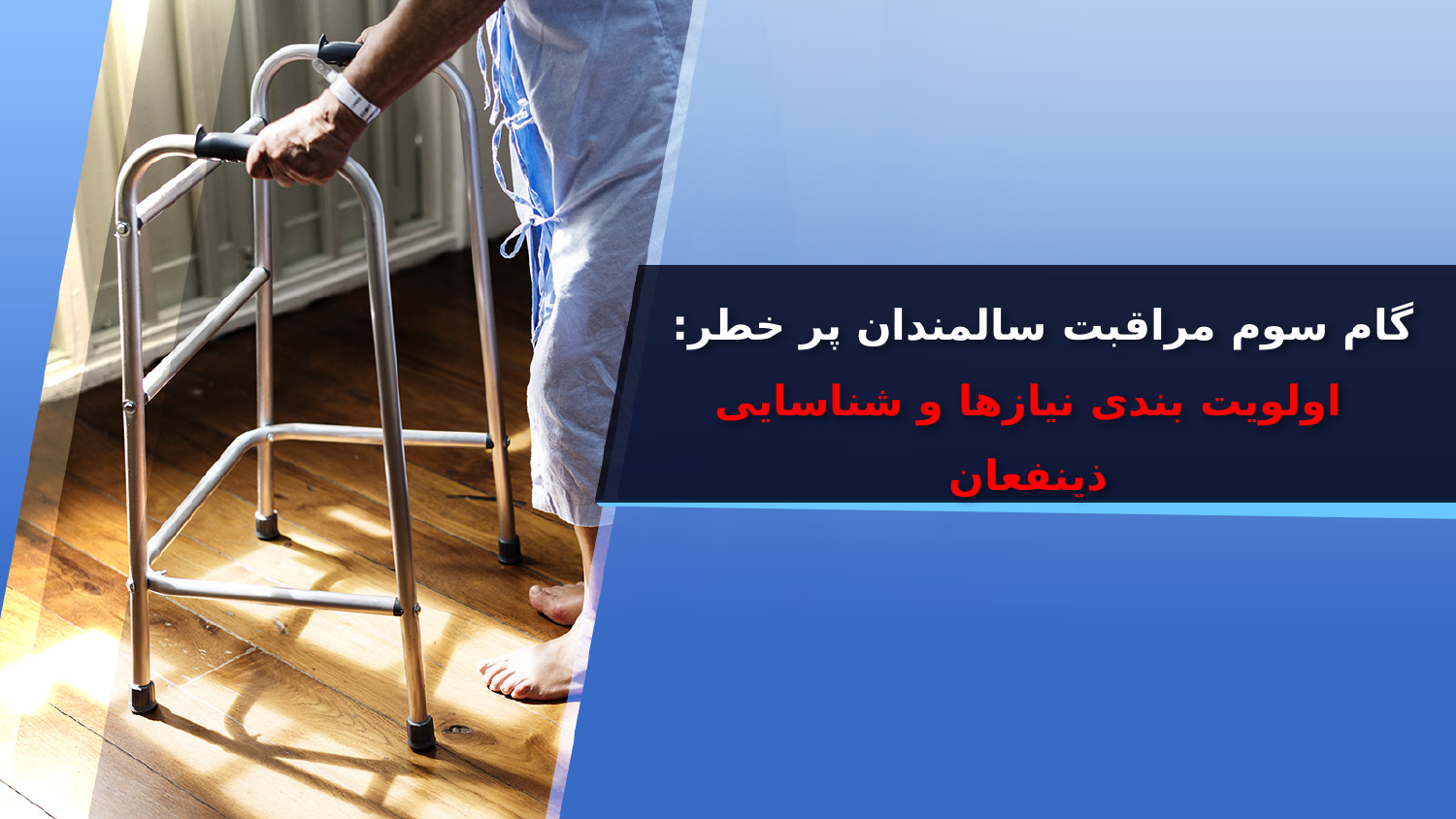

# گام سوم مراقبت سالمندان پر خطر: اولویت بندی نیازها و شناسایی ذینفعان